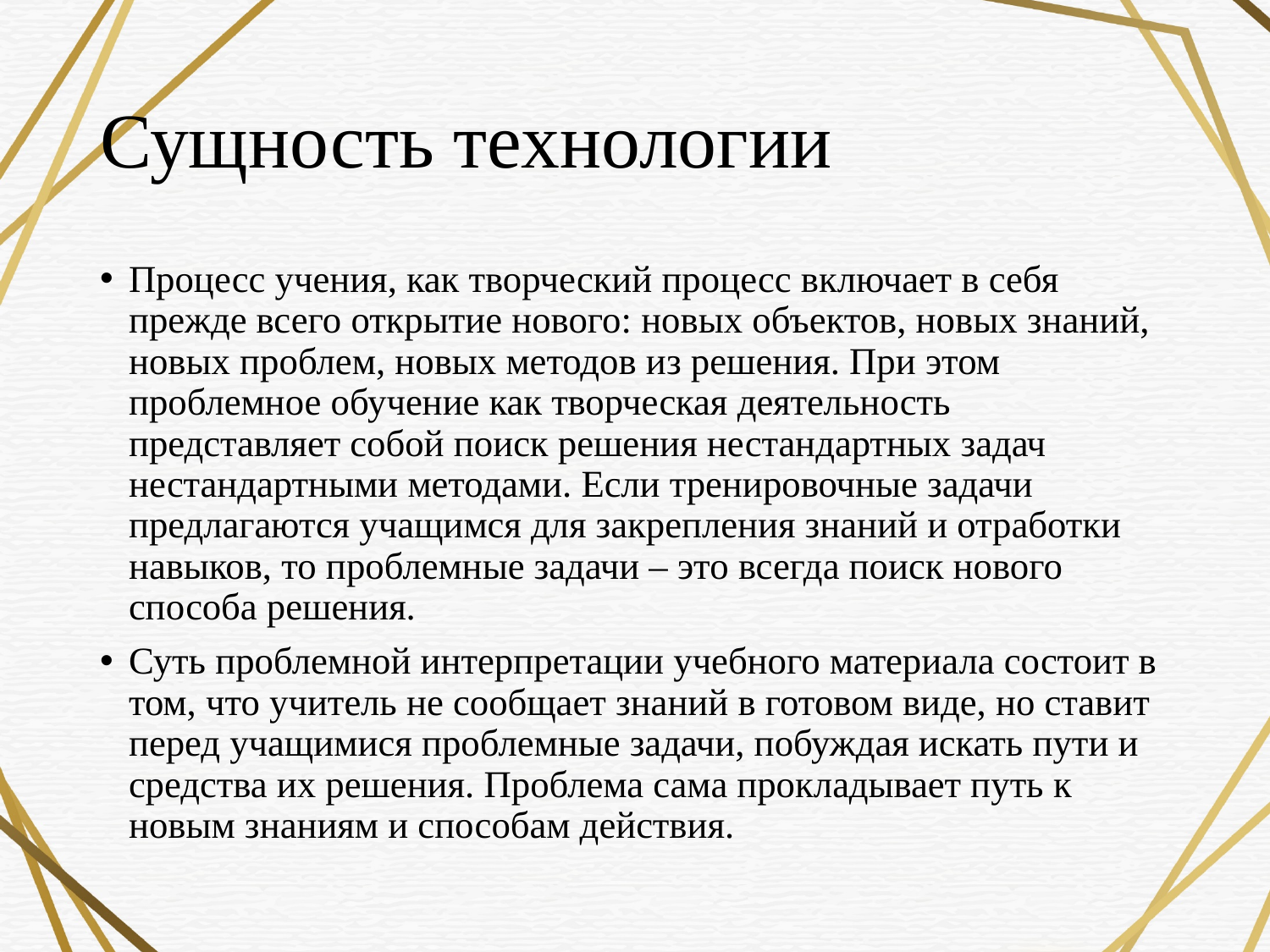

# Сущность технологии
Процесс учения, как творческий процесс включает в себя прежде всего открытие нового: новых объектов, новых знаний, новых проблем, новых методов из решения. При этом проблемное обучение как творческая деятельность представляет собой поиск решения нестандартных задач нестандартными методами. Если тренировочные задачи предлагаются учащимся для закрепления знаний и отработки навыков, то проблемные задачи – это всегда поиск нового способа решения.
Суть проблемной интерпретации учебного материала состоит в том, что учитель не сообщает знаний в готовом виде, но ставит перед учащимися проблемные задачи, побуждая искать пути и средства их решения. Проблема сама прокладывает путь к новым знаниям и способам действия.